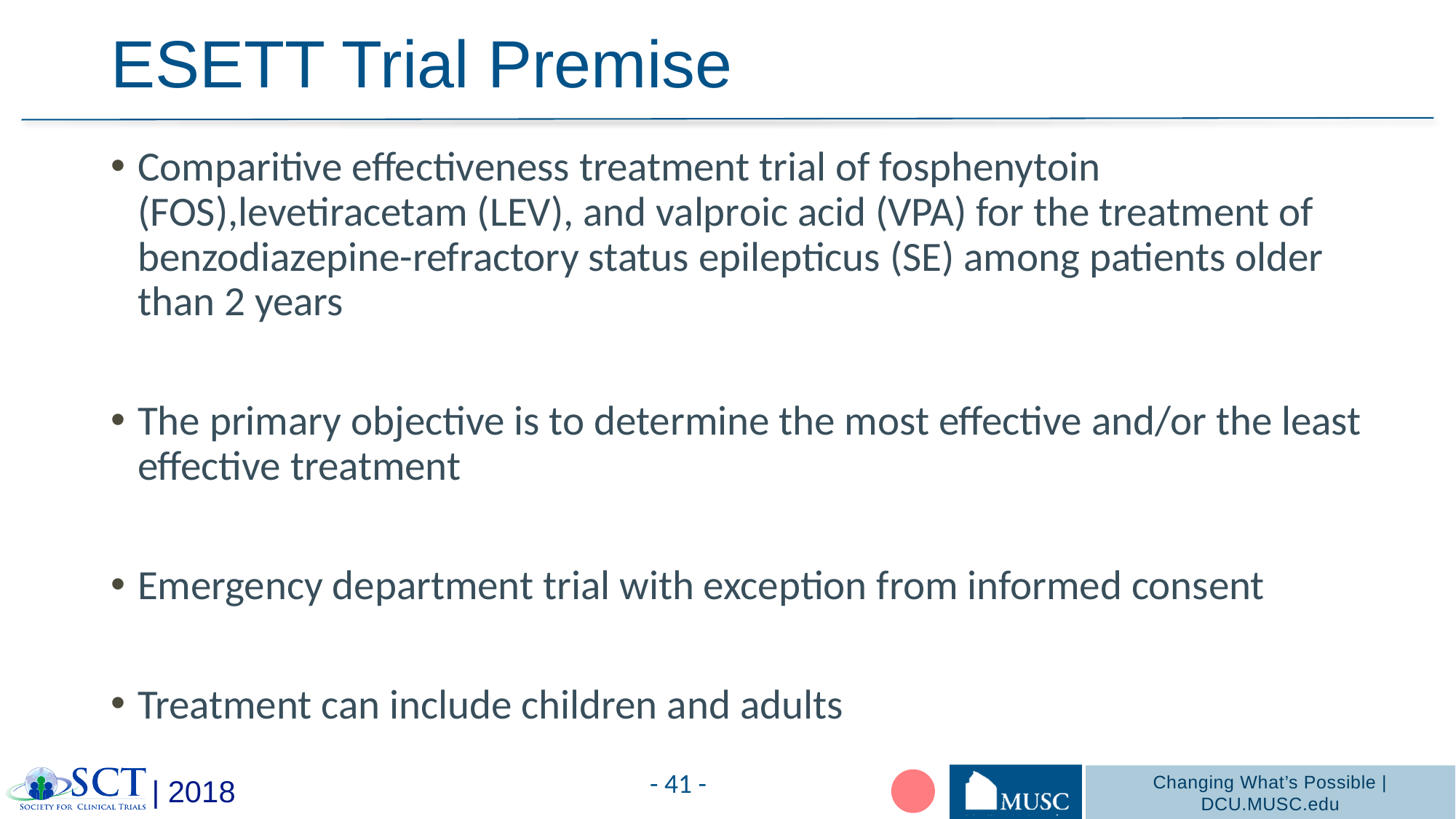

# ESETT Trial Premise
Comparitive effectiveness treatment trial of fosphenytoin (FOS),levetiracetam (LEV), and valproic acid (VPA) for the treatment of benzodiazepine-refractory status epilepticus (SE) among patients older than 2 years

The primary objective is to determine the most effective and/or the least effective treatment

Emergency department trial with exception from informed consent

Treatment can include children and adults
- 41 -